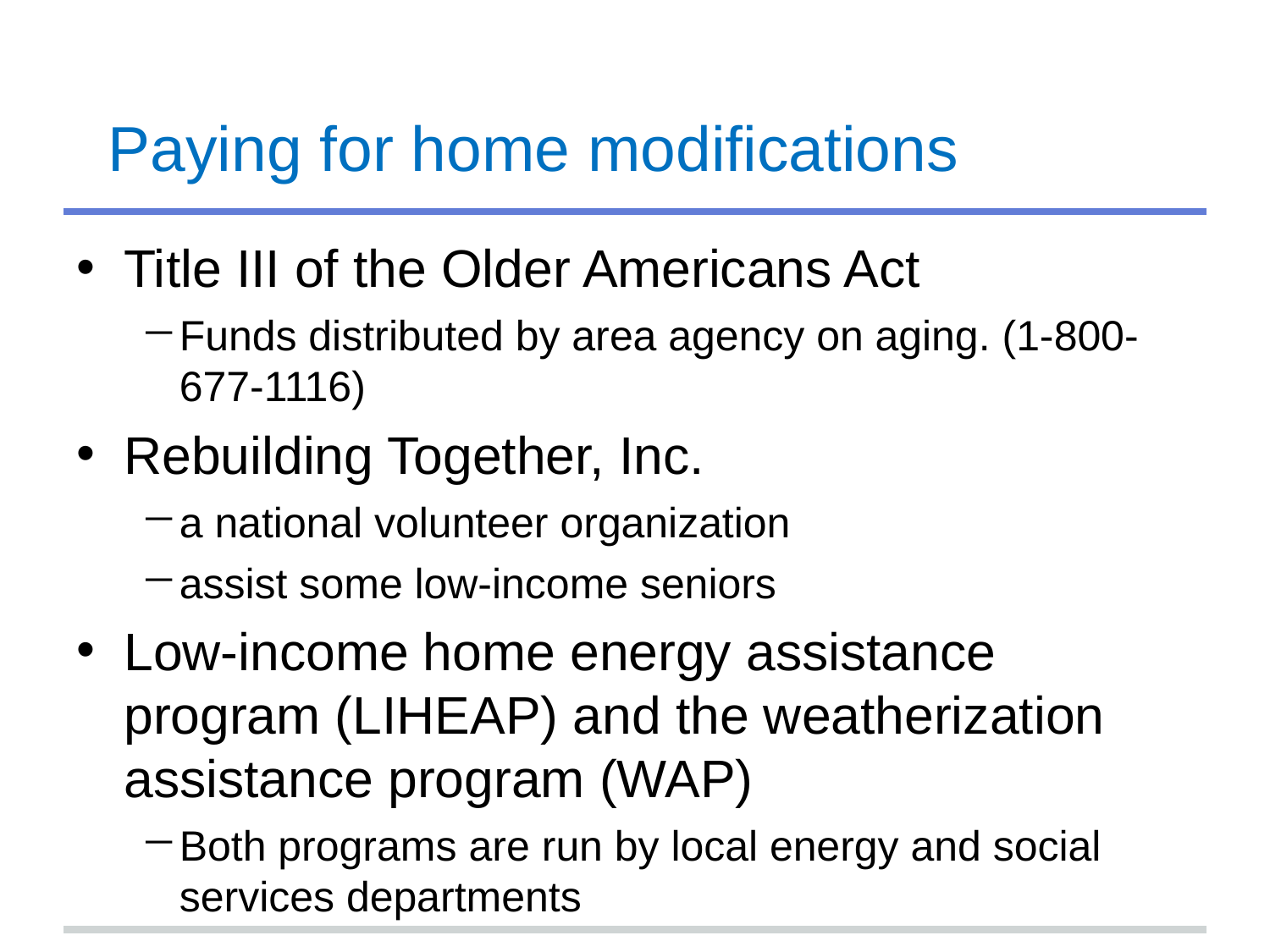

# Paying for home modifications
Title III of the Older Americans Act
Funds distributed by area agency on aging. (1-800-677-1116)
Rebuilding Together, Inc.
a national volunteer organization
assist some low-income seniors
Low-income home energy assistance program (LIHEAP) and the weatherization assistance program (WAP)
Both programs are run by local energy and social services departments